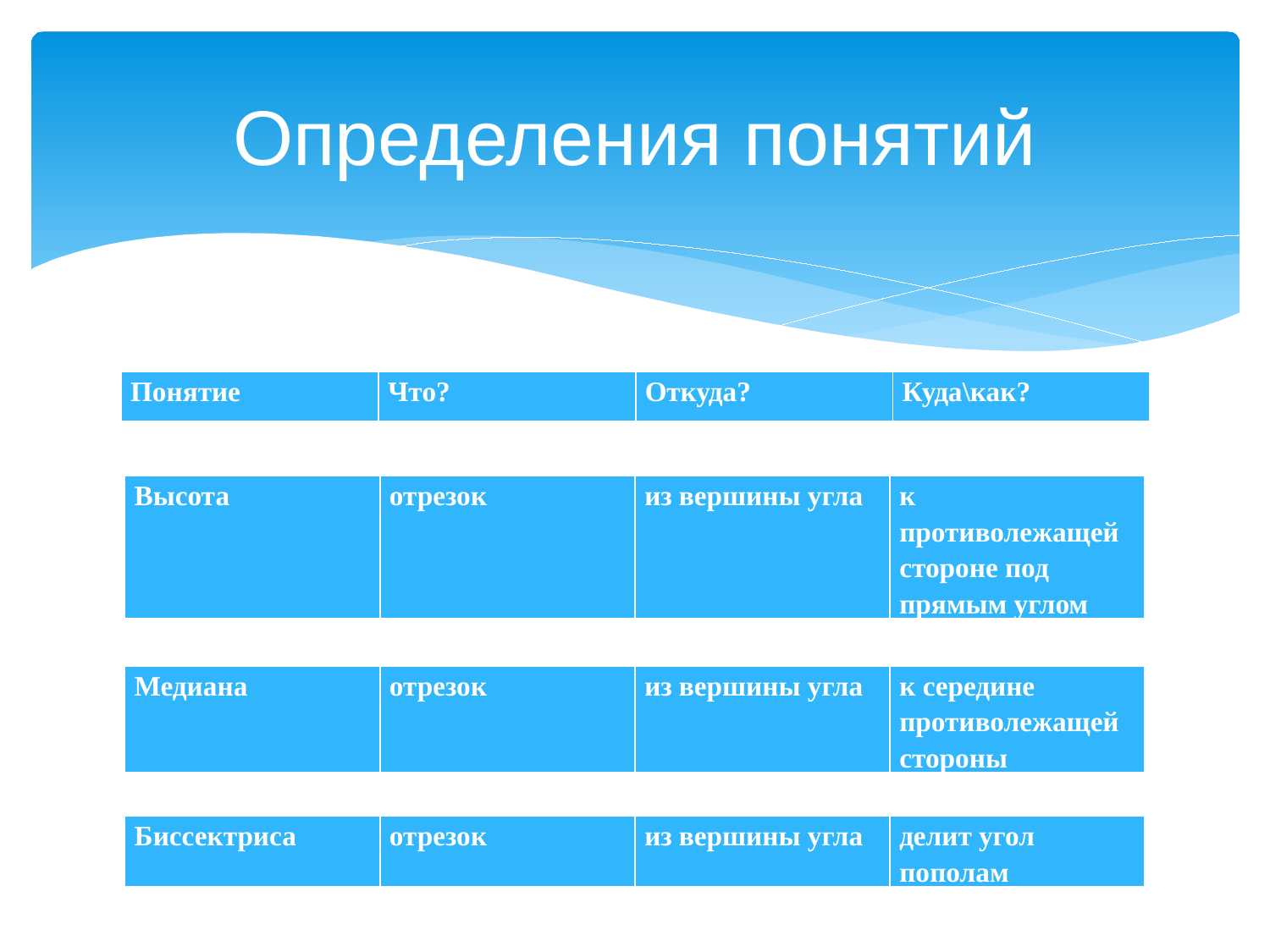

# Определения понятий
| Понятие | Что? | Откуда? | Куда\как? |
| --- | --- | --- | --- |
| Высота | отрезок | из вершины угла | к противолежащей стороне под прямым углом |
| --- | --- | --- | --- |
| Медиана | отрезок | из вершины угла | к середине противолежащей стороны |
| --- | --- | --- | --- |
| Биссектриса | отрезок | из вершины угла | делит угол пополам |
| --- | --- | --- | --- |